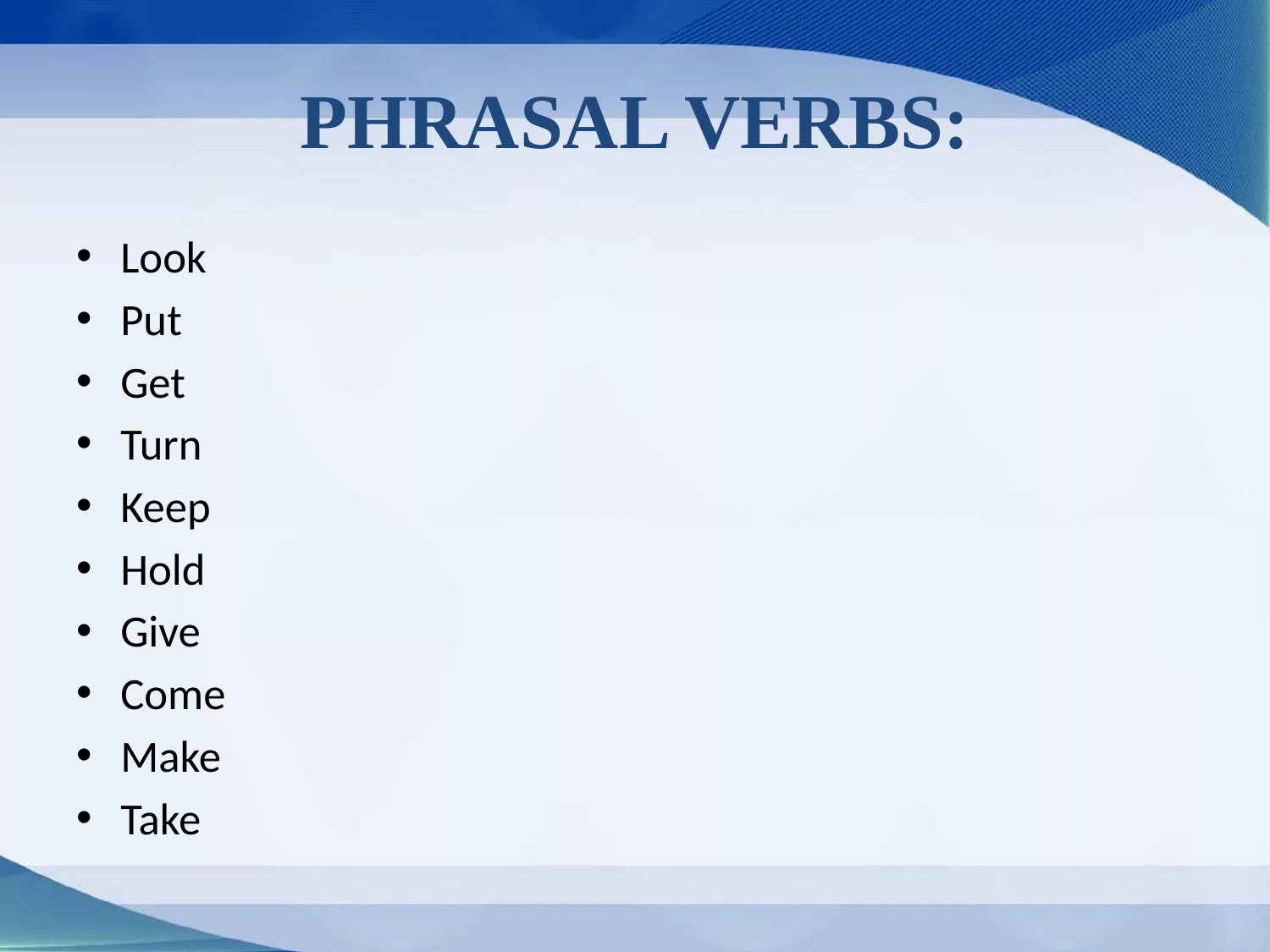

# PHRASAL VERBS:
Look
Put
Get
Turn
Keep
Hold
Give
Come
Make
Take